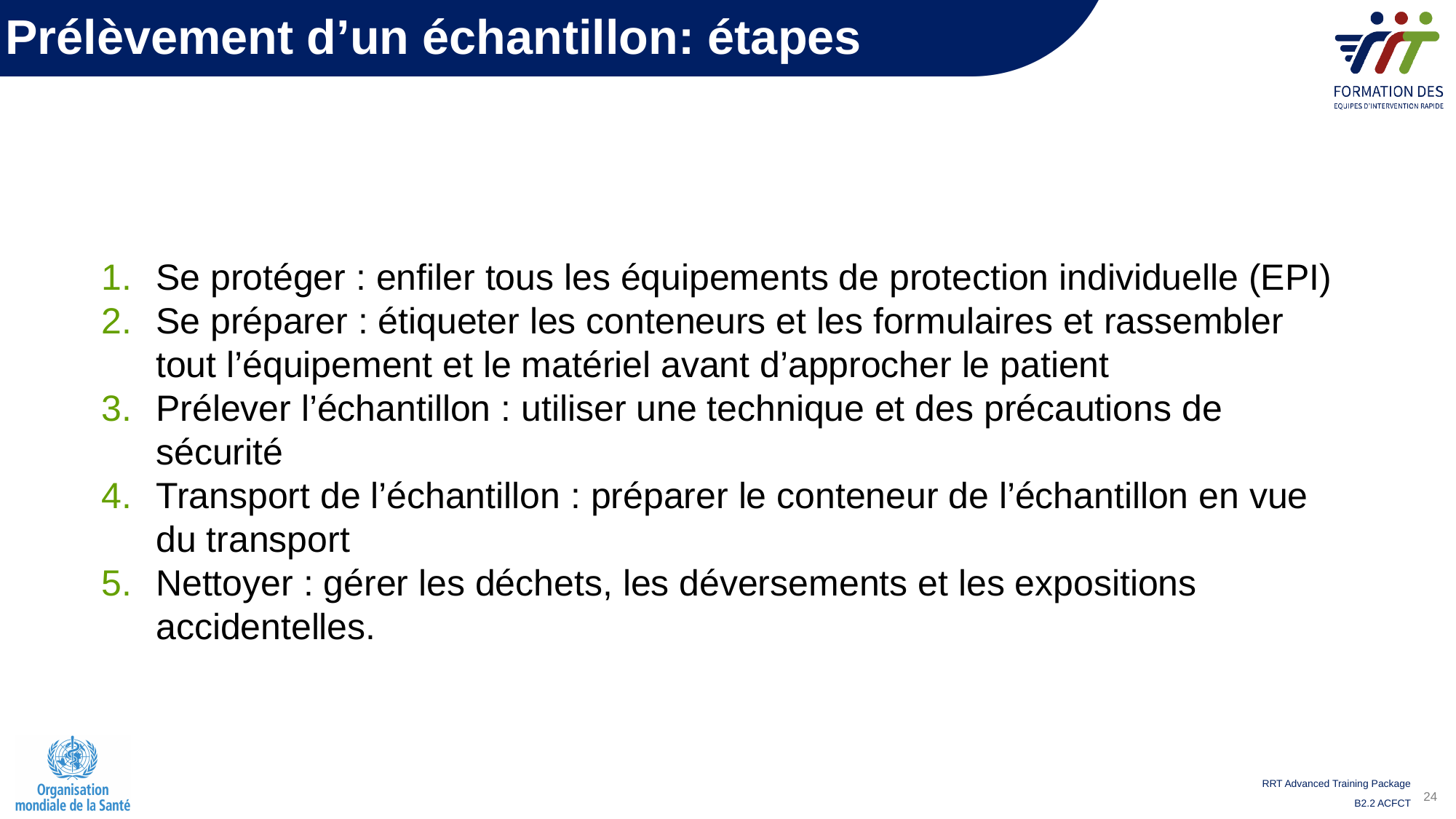

Prélèvement d’un échantillon: étapes

Se protéger : enfiler tous les équipements de protection individuelle (EPI)
Se préparer : étiqueter les conteneurs et les formulaires et rassembler tout l’équipement et le matériel avant d’approcher le patient
Prélever l’échantillon : utiliser une technique et des précautions de sécurité
Transport de l’échantillon : préparer le conteneur de l’échantillon en vue du transport
Nettoyer : gérer les déchets, les déversements et les expositions accidentelles.